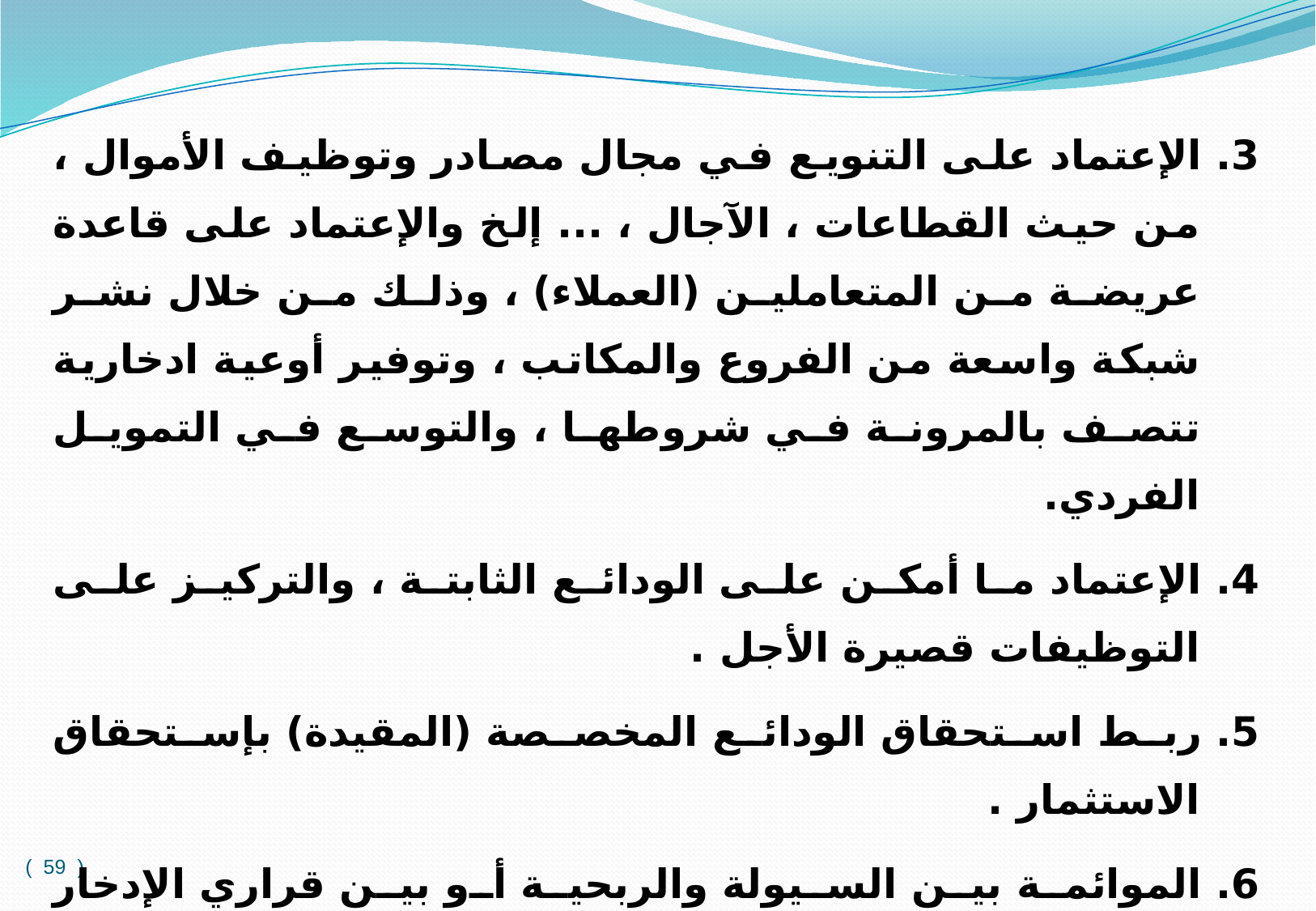

3. الإعتماد على التنويع في مجال مصادر وتوظيف الأموال ، من حيث القطاعات ، الآجال ، ... إلخ والإعتماد على قاعدة عريضة من المتعاملين (العملاء) ، وذلك من خلال نشر شبكة واسعة من الفروع والمكاتب ، وتوفير أوعية ادخارية تتصف بالمرونة في شروطها ، والتوسع في التمويل الفردي.
4. الإعتماد ما أمكن على الودائع الثابتة ، والتركيز على التوظيفات قصيرة الأجل .
5. 	ربط استحقاق الودائع المخصصة (المقيدة) بإستحقاق الاستثمار .
6. 	الموائمة بين السيولة والربحية أو بين قراري الإدخار والاستثمار .
7. 	الإحتفاظ بتركيبة مثلى من الموجودات النقدية والأوراق المالية تحقيقاً لهدف السيولة الشامل المتمثل بالتوفيق بين السيولة والربحية والأمان .
(  59  )